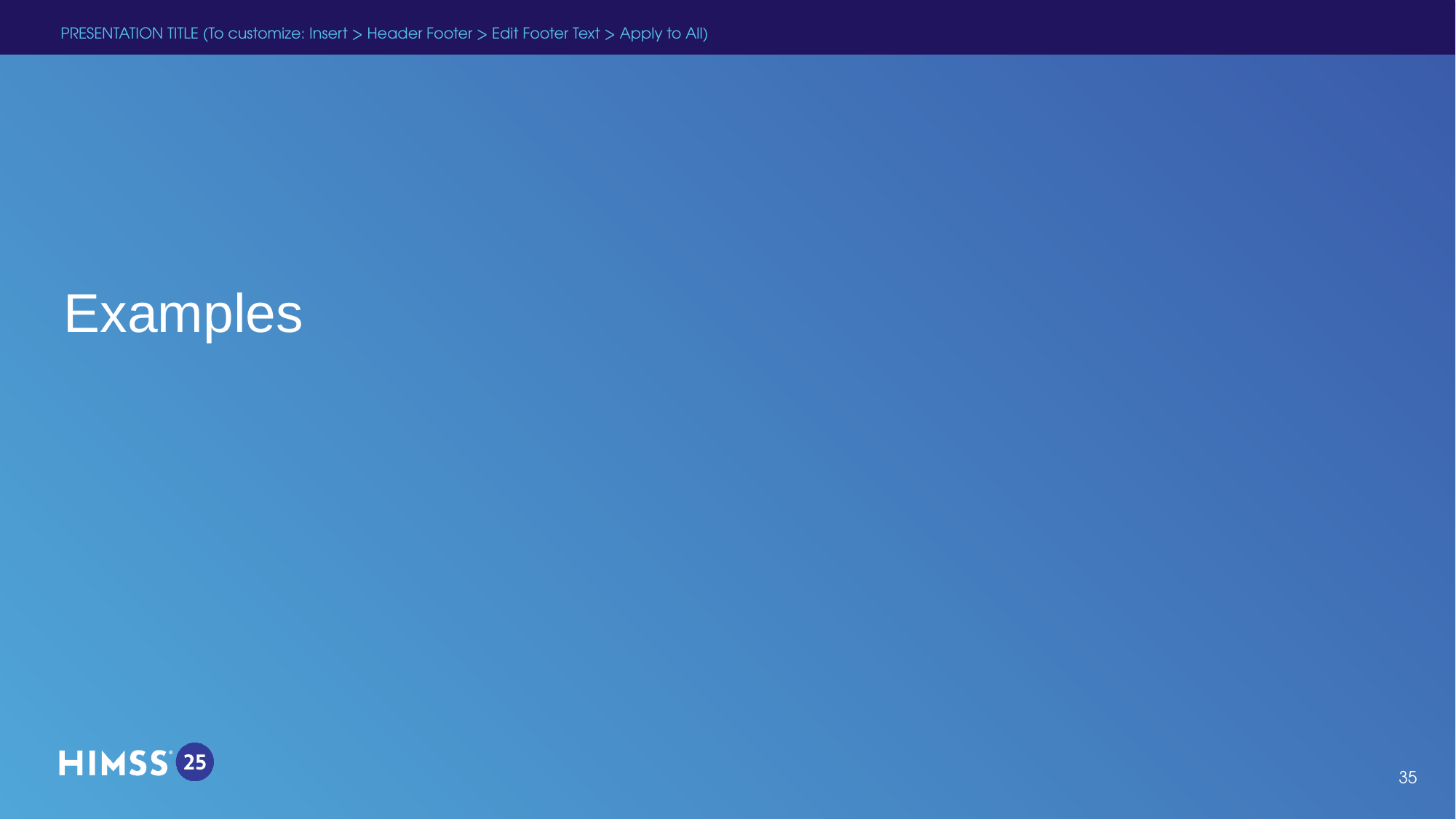

PRESENTATION TITLE (To customize: Insert > Header Footer > Edit Footer Text > Apply to All)
PRESENTATION TITLE (To customize: Insert > Header Footer > Edit Footer Text > Apply to All)
# Examples
35